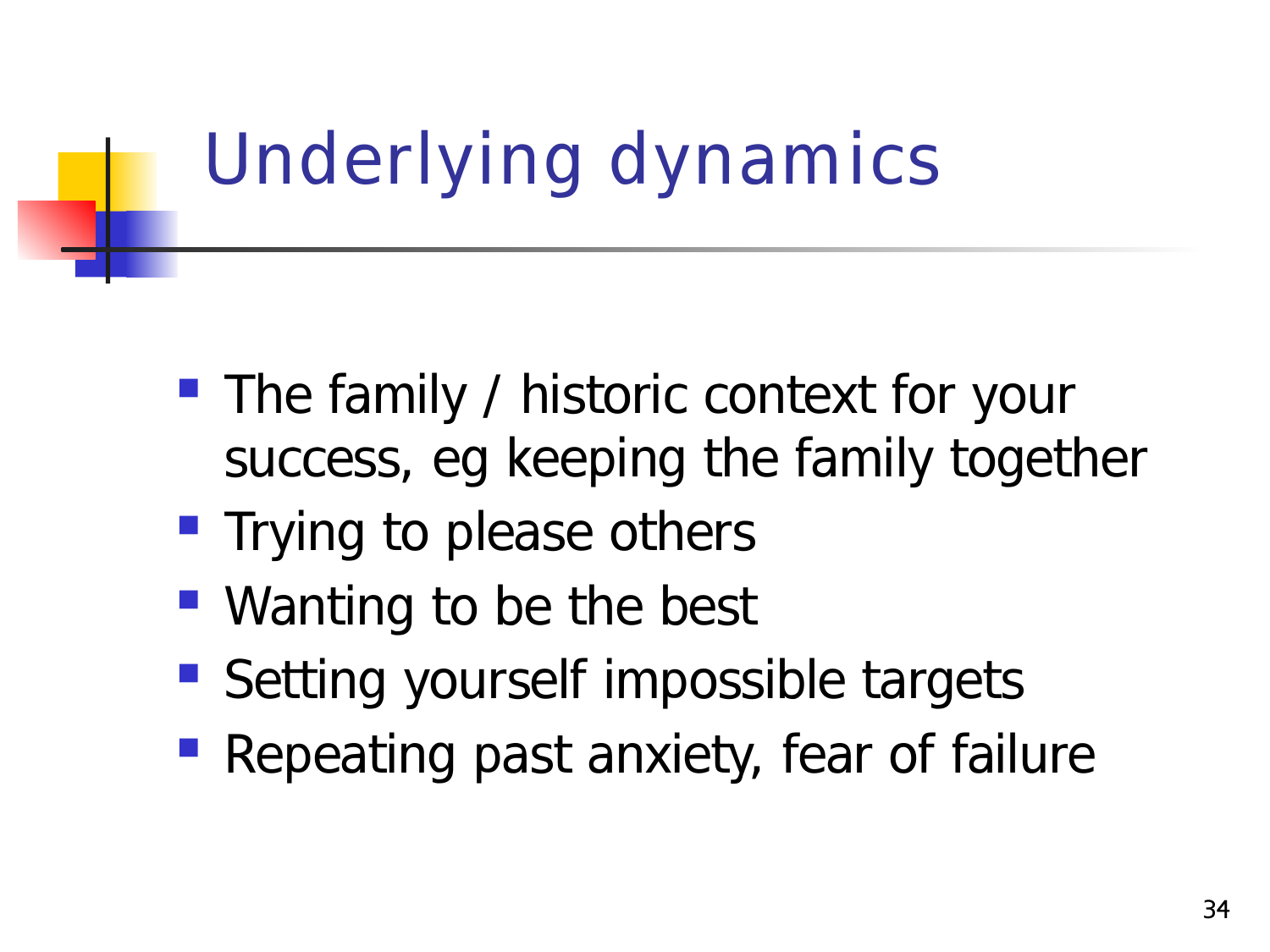

# Underlying dynamics

The family / historic context for your success, eg keeping the family together
Trying to please others
Wanting to be the best
Setting yourself impossible targets
Repeating past anxiety, fear of failure
34